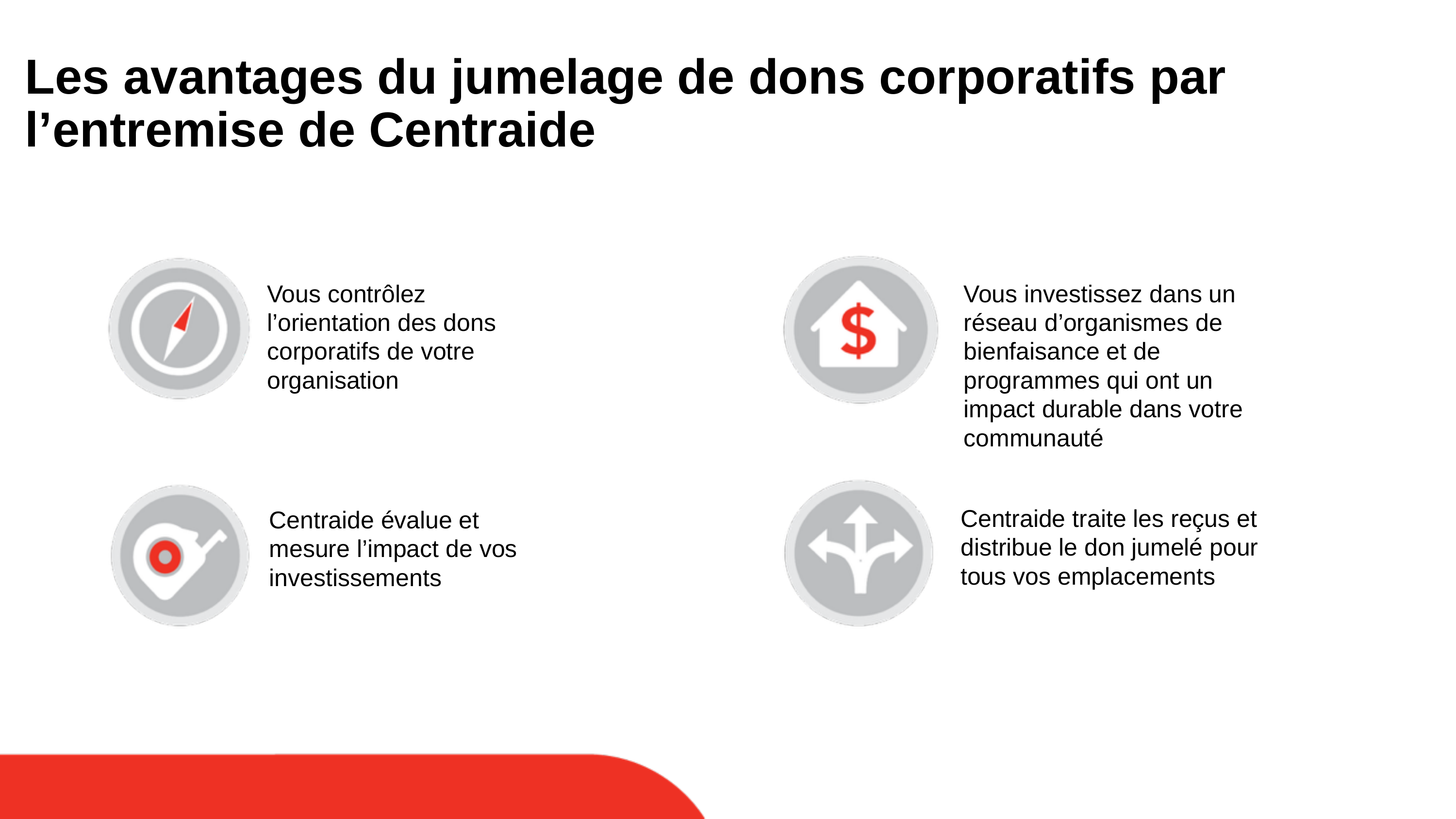

Les avantages du jumelage de dons corporatifs par l’entremise de Centraide

Vous contrôlez l’orientation des dons corporatifs de votre organisation
Vous investissez dans un réseau d’organismes de bienfaisance et de programmes qui ont un impact durable dans votre communauté

Centraide traite les reçus et distribue le don jumelé pour tous vos emplacements
Centraide évalue et mesure l’impact de vos investissements